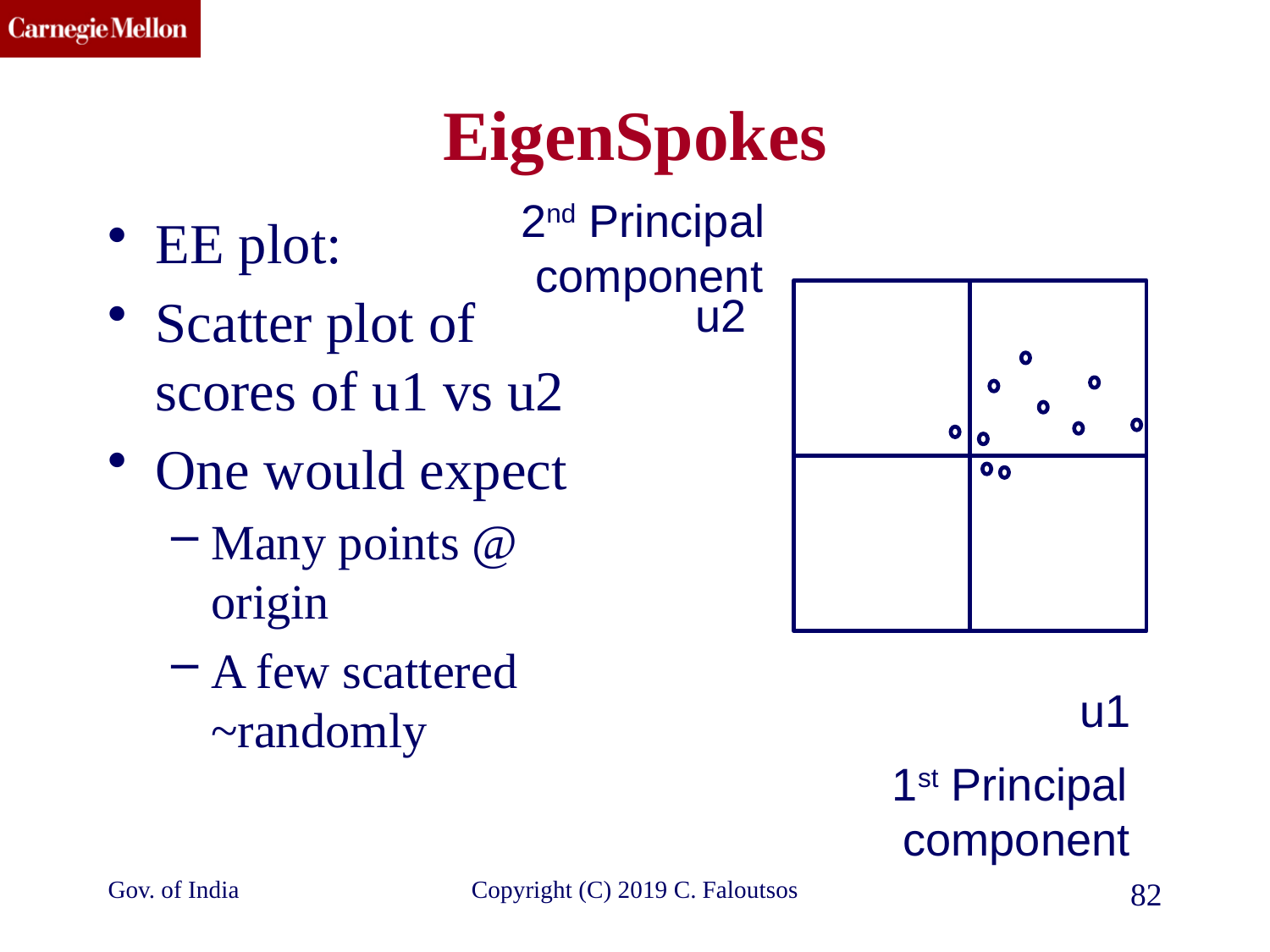

# EigenSpokes
2nd Principal
component
EE plot:
Scatter plot of scores of u1 vs u2
One would expect
Many points @ origin
A few scattered ~randomly
u2

u1
1st Principal
component
Gov. of India
Copyright (C) 2019 C. Faloutsos
82